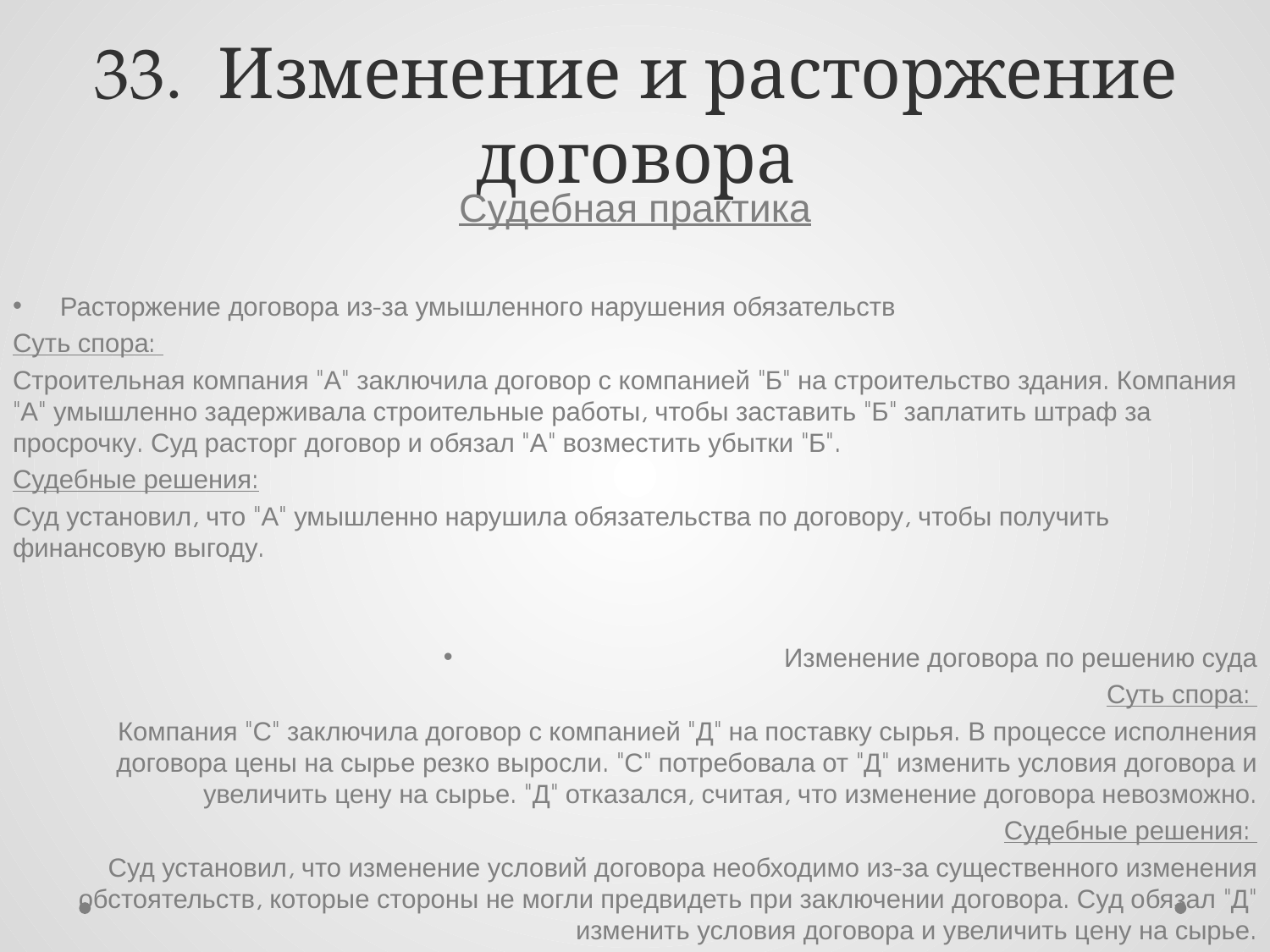

# 33.  Изменение и расторжение договора
Судебная практика

Расторжение договора из-за умышленного нарушения обязательств
Суть спора:
Строительная компания "А" заключила договор с компанией "Б" на строительство здания. Компания "А" умышленно задерживала строительные работы, чтобы заставить "Б" заплатить штраф за просрочку. Суд расторг договор и обязал "А" возместить убытки "Б".
Судебные решения:
Суд установил, что "А" умышленно нарушила обязательства по договору, чтобы получить финансовую выгоду.

Изменение договора по решению суда
Суть спора:
Компания "С" заключила договор с компанией "Д" на поставку сырья. В процессе исполнения договора цены на сырье резко выросли. "С" потребовала от "Д" изменить условия договора и увеличить цену на сырье. "Д" отказался, считая, что изменение договора невозможно.
Судебные решения:
Суд установил, что изменение условий договора необходимо из-за существенного изменения обстоятельств, которые стороны не могли предвидеть при заключении договора. Суд обязал "Д" изменить условия договора и увеличить цену на сырье.